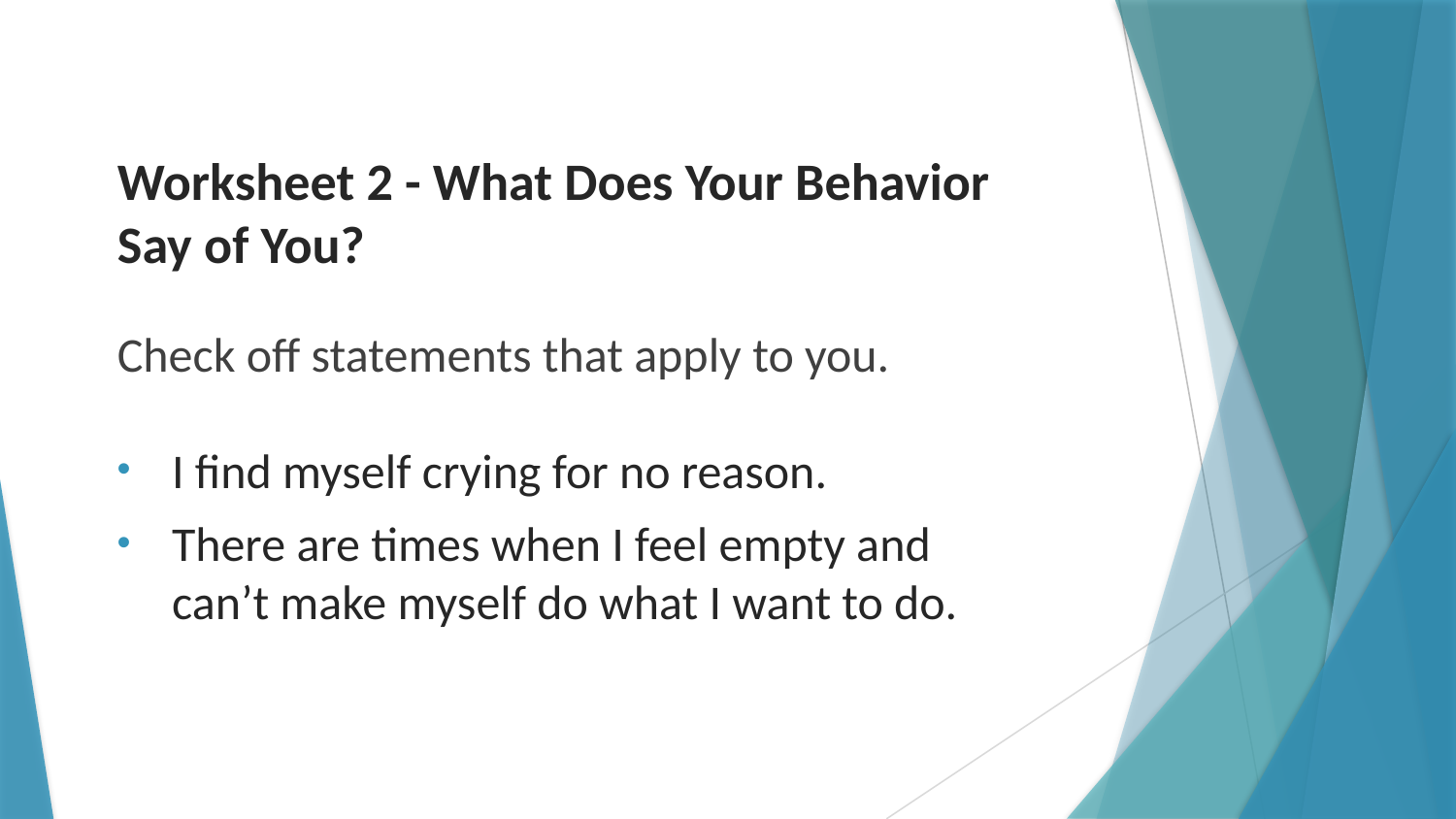

# Worksheet 2 - What Does Your Behavior Say of You?
Check off statements that apply to you.
I find myself crying for no reason.
There are times when I feel empty and can’t make myself do what I want to do.